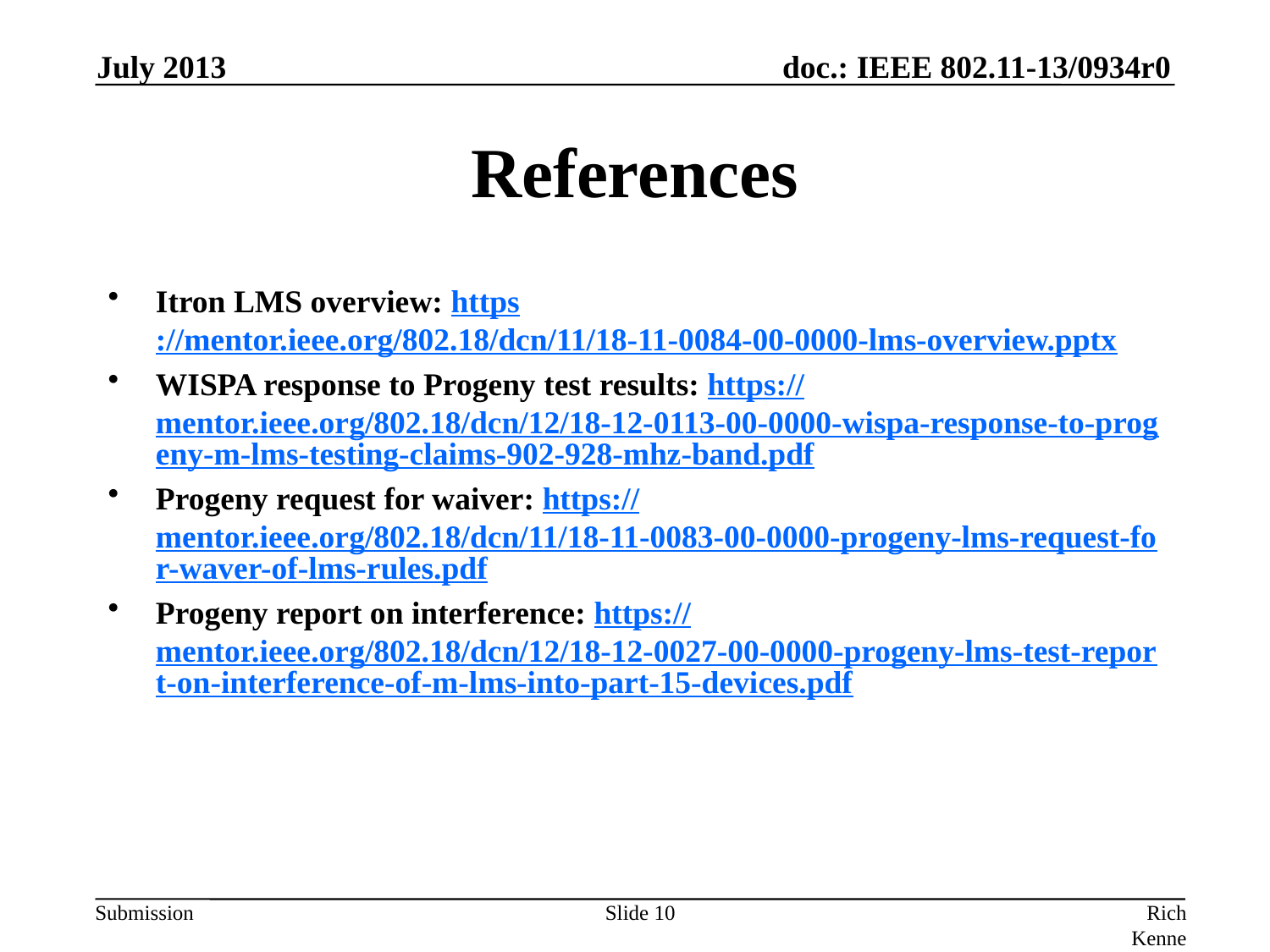

July 2013
# References
Itron LMS overview: https://mentor.ieee.org/802.18/dcn/11/18-11-0084-00-0000-lms-overview.pptx
WISPA response to Progeny test results: https://mentor.ieee.org/802.18/dcn/12/18-12-0113-00-0000-wispa-response-to-progeny-m-lms-testing-claims-902-928-mhz-band.pdf
Progeny request for waiver: https://mentor.ieee.org/802.18/dcn/11/18-11-0083-00-0000-progeny-lms-request-for-waver-of-lms-rules.pdf
Progeny report on interference: https://mentor.ieee.org/802.18/dcn/12/18-12-0027-00-0000-progeny-lms-test-report-on-interference-of-m-lms-into-part-15-devices.pdf

Slide 10
Rich Kennedy, BlackBerry Corporation